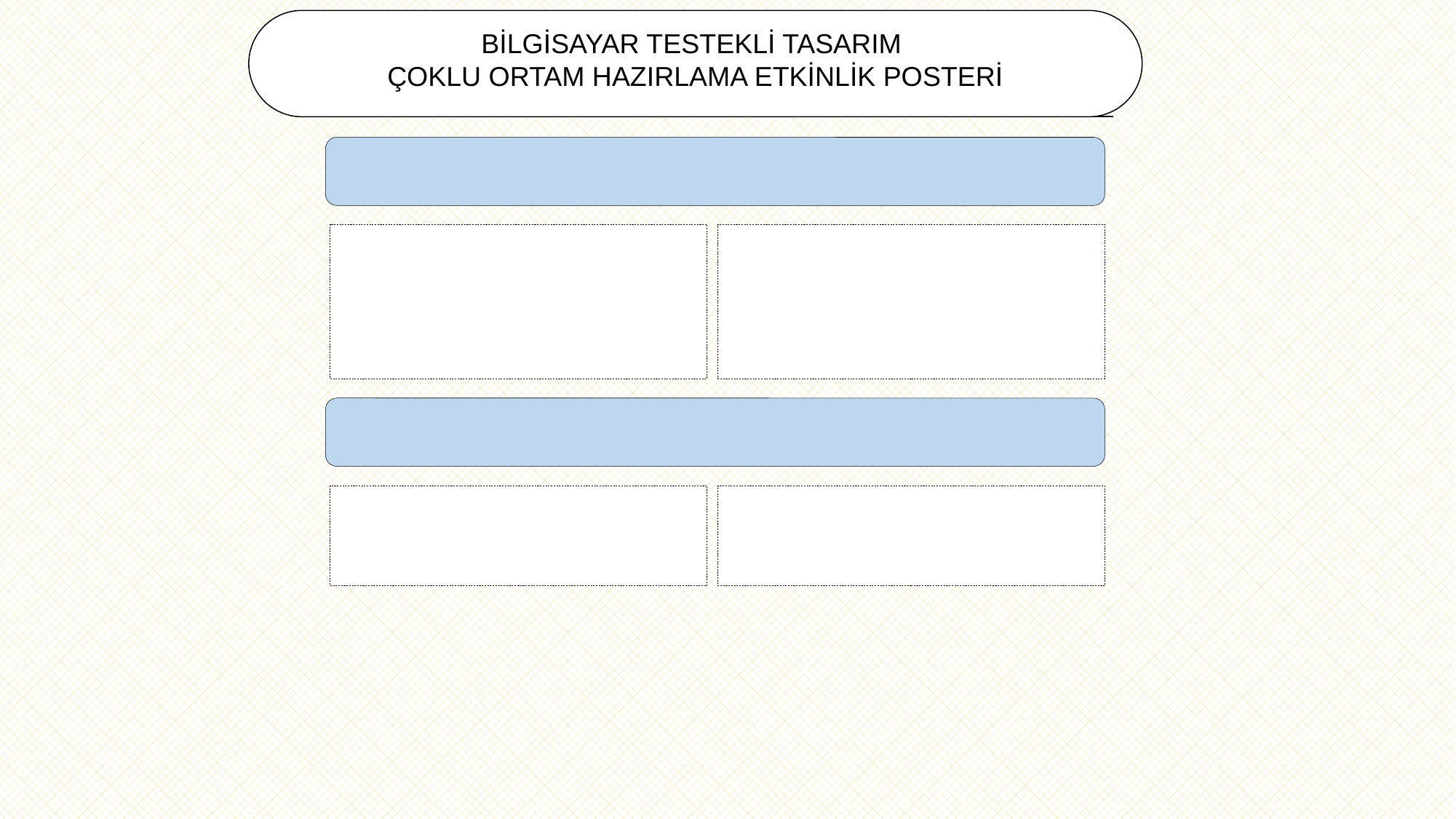

BİLGİSAYAR TESTEKLİ TASARIM
ÇOKLU ORTAM HAZIRLAMA ETKİNLİK POSTERİ